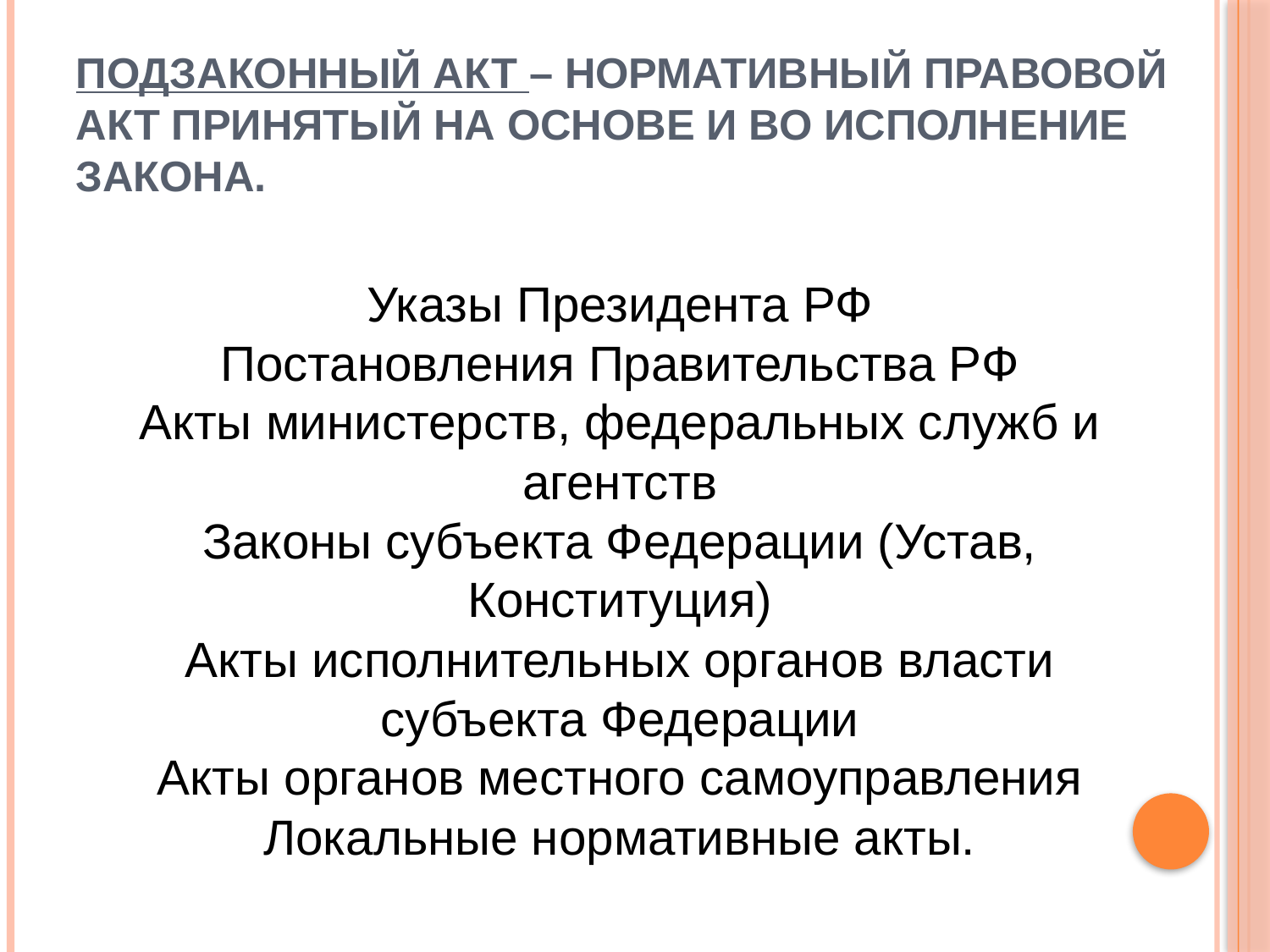

# Подзаконный акт – нормативный правовой акт принятый на основе и во исполнение закона.
Указы Президента РФ
Постановления Правительства РФ
Акты министерств, федеральных служб и агентств
Законы субъекта Федерации (Устав, Конституция)
Акты исполнительных органов власти субъекта Федерации
Акты органов местного самоуправления
Локальные нормативные акты.